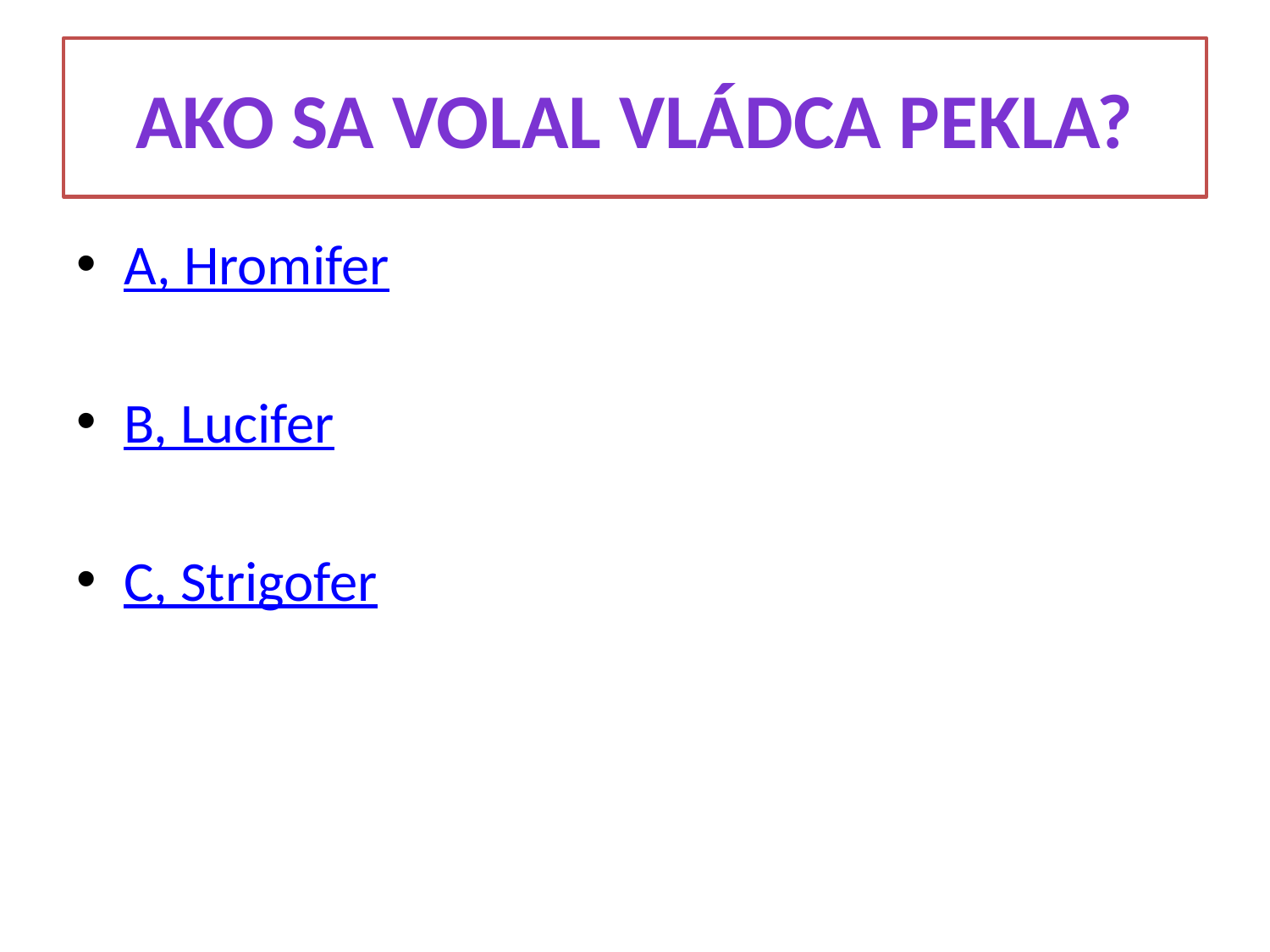

# Ako sa volal vládca pekla?
A, Hromifer

B, Lucifer

C, Strigofer